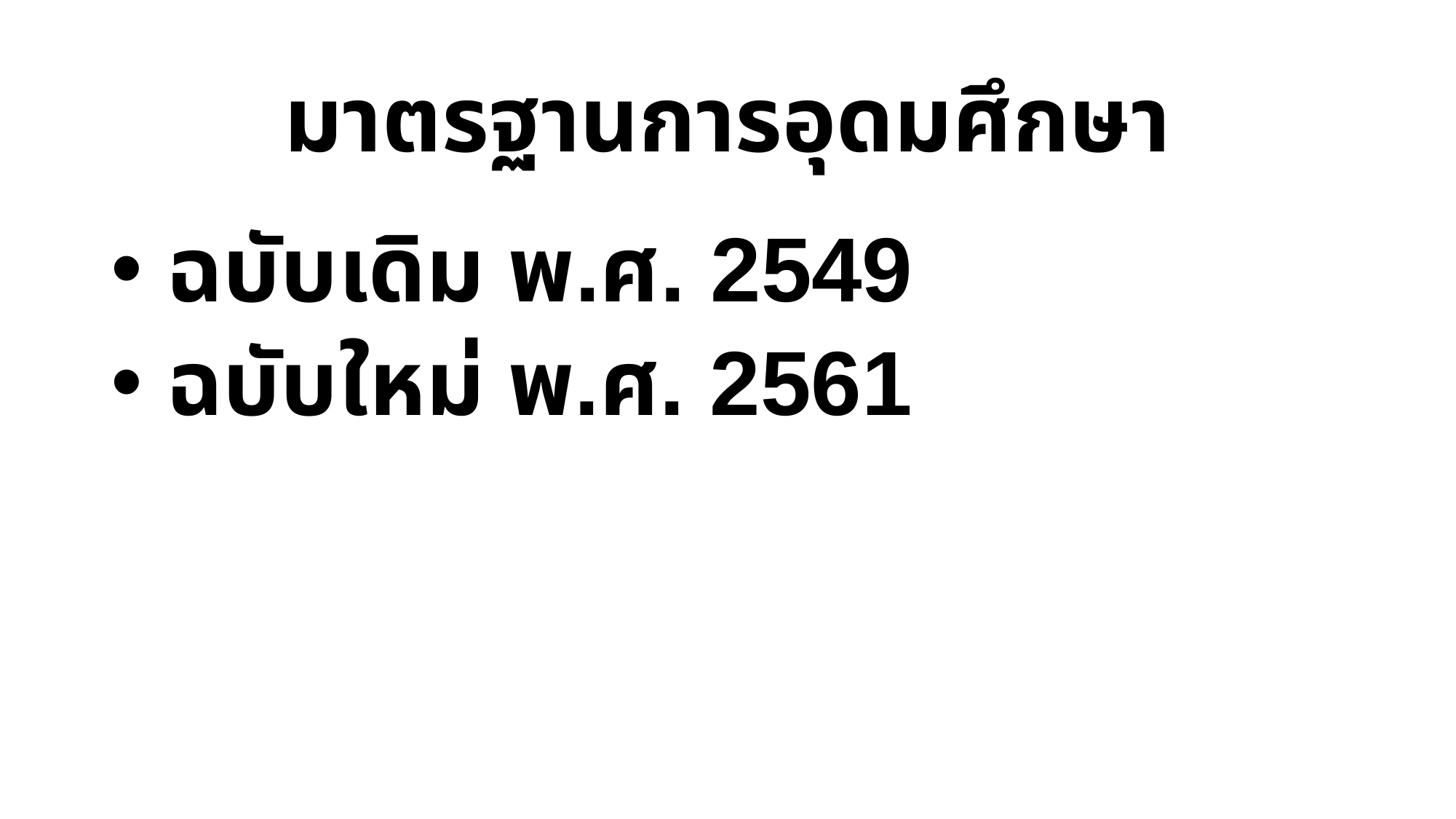

# มาตรฐานการอุดมศึกษา
 ฉบับเดิม พ.ศ. 2549
 ฉบับใหม่ พ.ศ. 2561